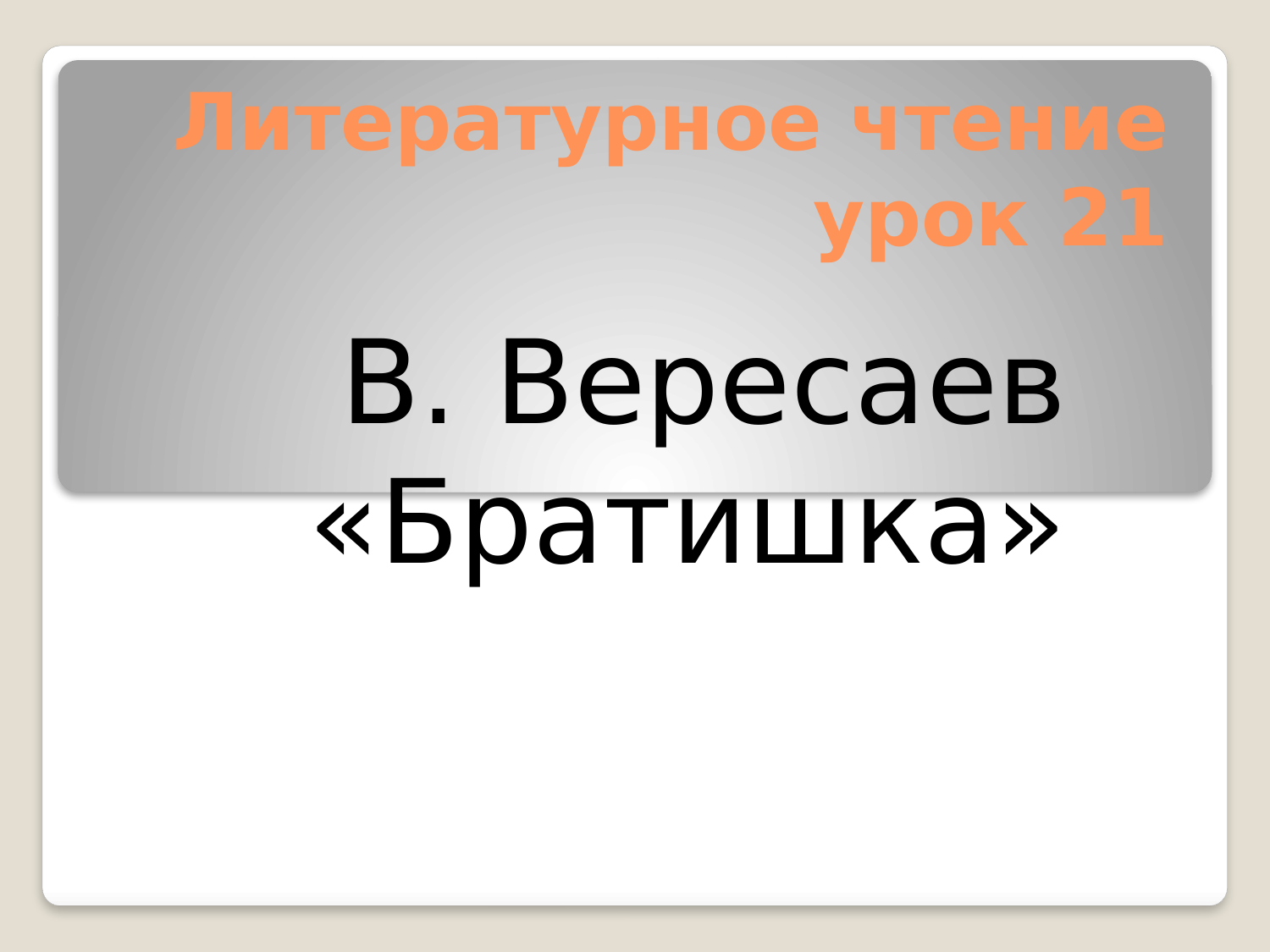

# Литературное чтение урок 21
В. Вересаев
 «Братишка»